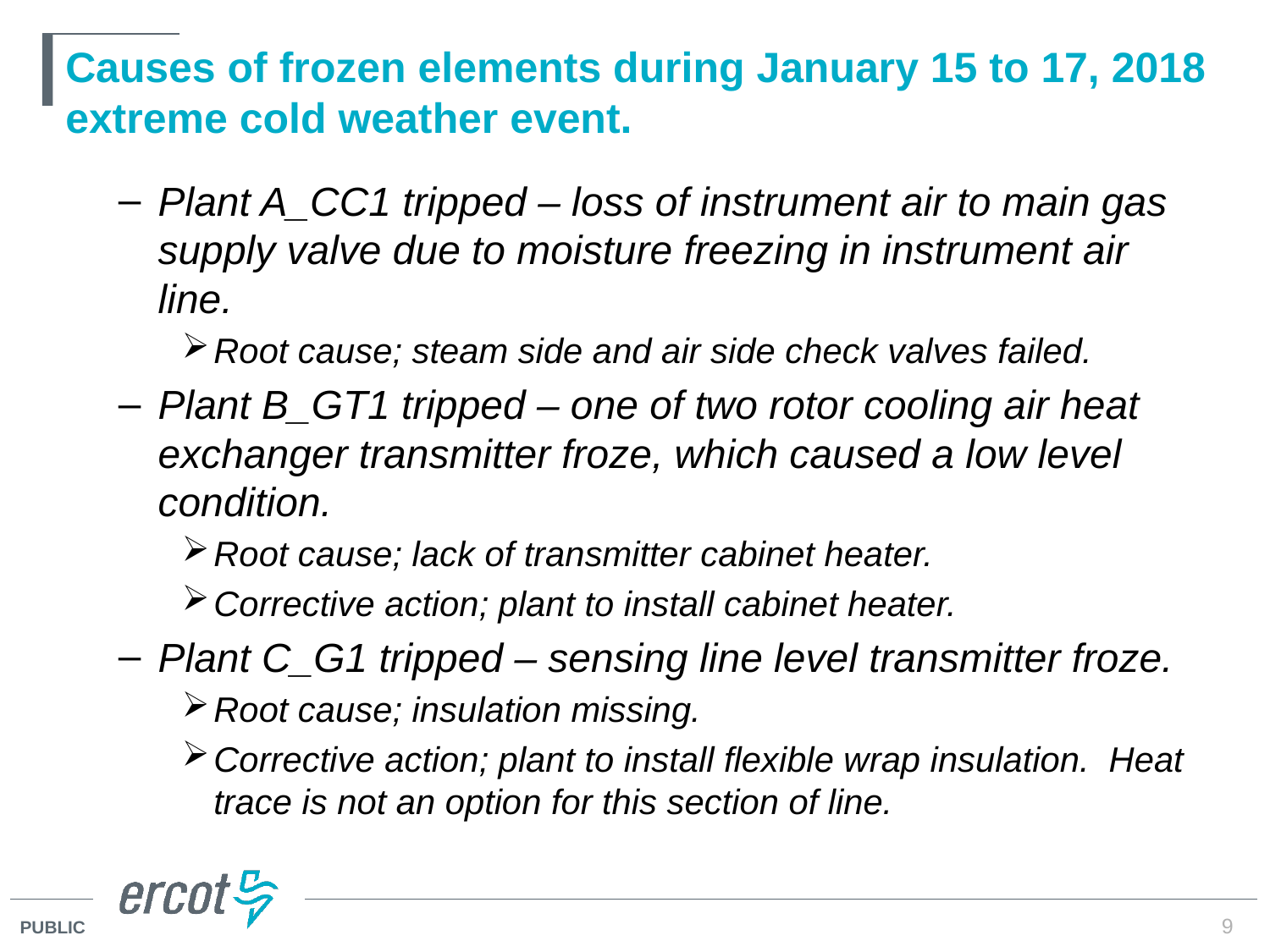

# Causes of frozen elements during January 15 to 17, 2018 extreme cold weather event.
Plant A_CC1 tripped – loss of instrument air to main gas supply valve due to moisture freezing in instrument air line.
Root cause; steam side and air side check valves failed.
Plant B_GT1 tripped – one of two rotor cooling air heat exchanger transmitter froze, which caused a low level condition.
Root cause; lack of transmitter cabinet heater.
Corrective action; plant to install cabinet heater.
Plant C_G1 tripped – sensing line level transmitter froze.
Root cause; insulation missing.
Corrective action; plant to install flexible wrap insulation.  Heat trace is not an option for this section of line.
9